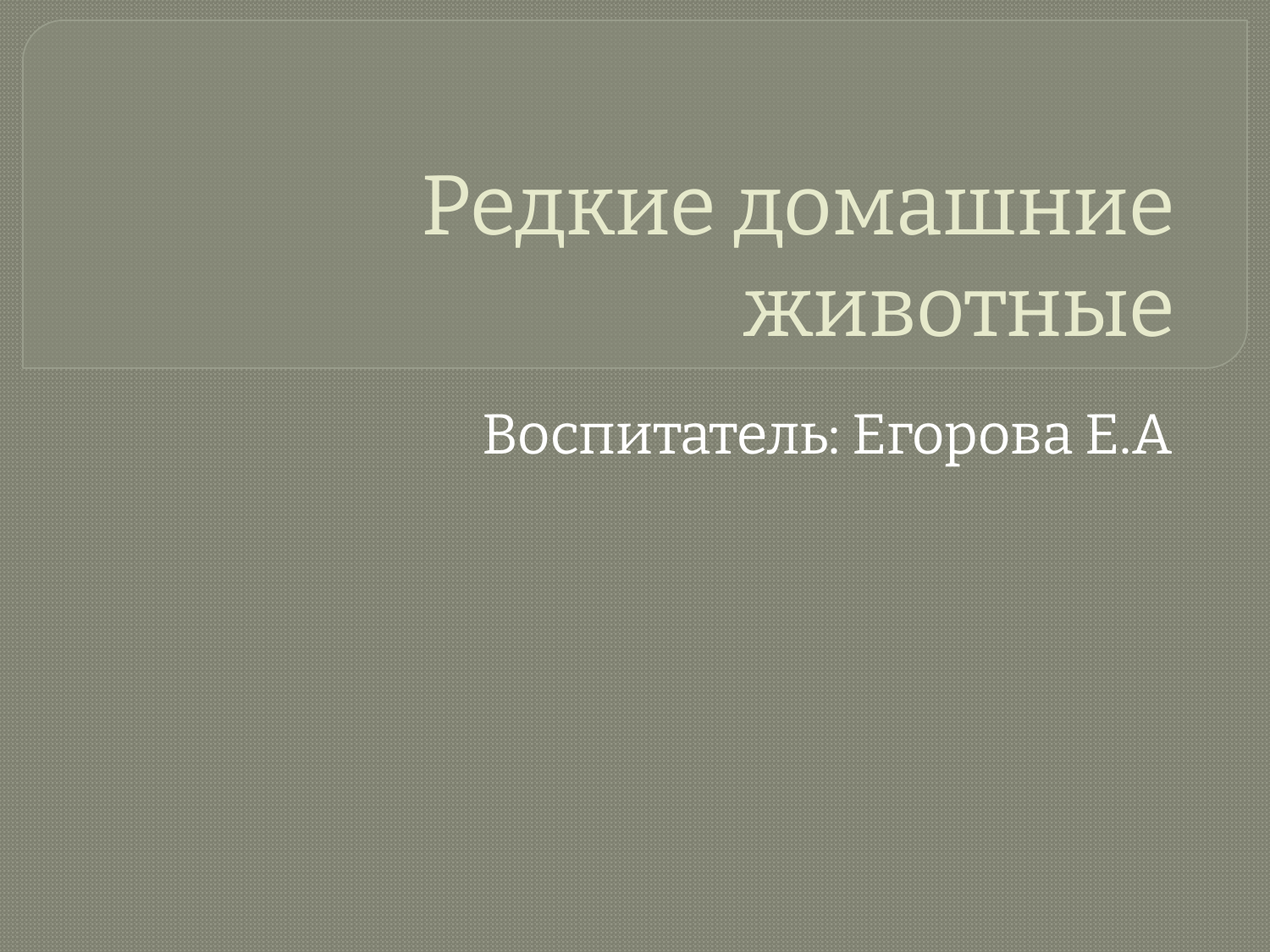

# Редкие домашние животные
Воспитатель: Егорова Е.А